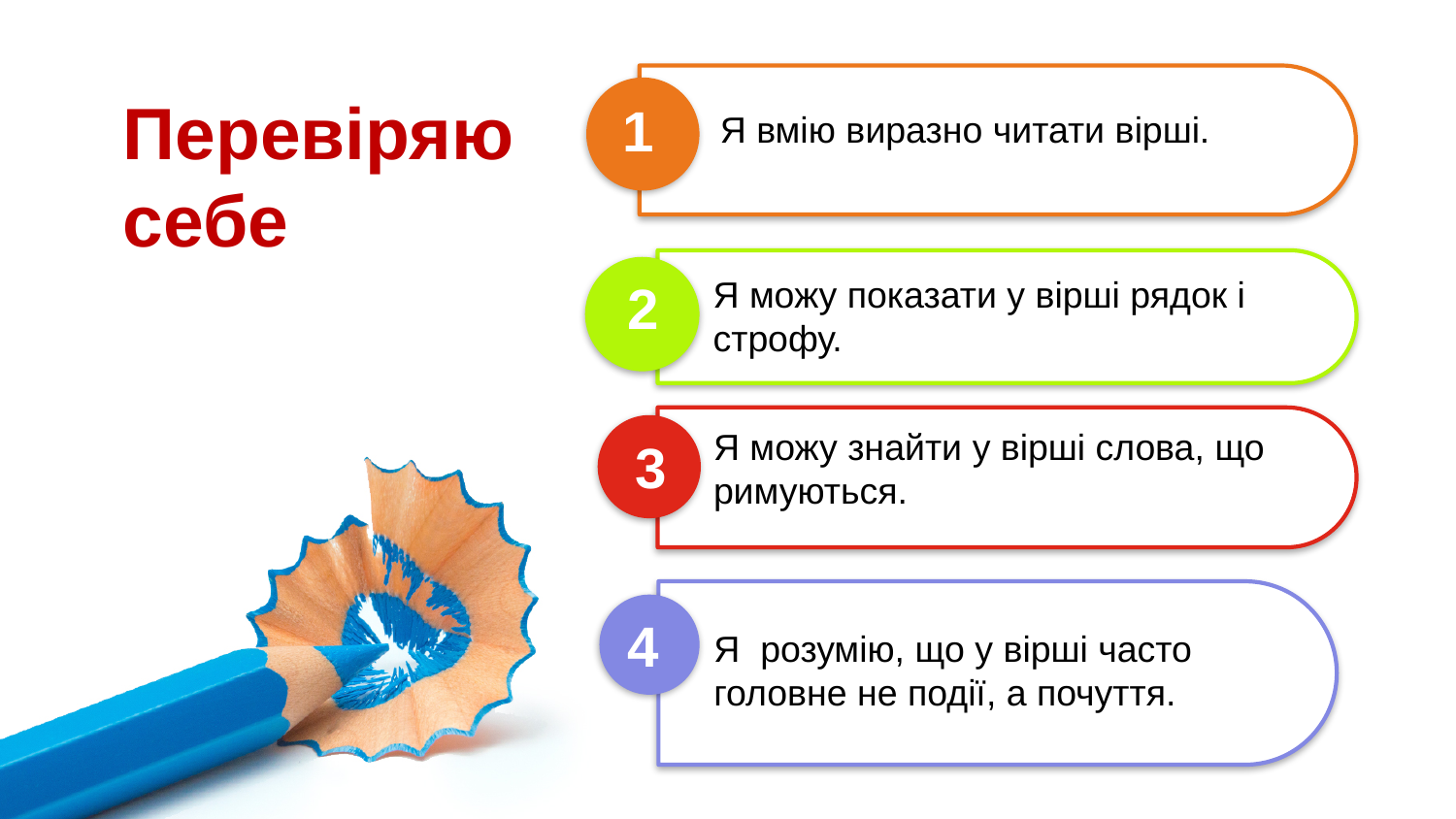

Перевіряю себе

1
Я вмію виразно читати вірші.

Я можу показати у вірші рядок і
строфу.

2

Я можу знайти у вірші слова, що
римуються.
3

4
Я  розумію, що у вірші часто
головне не події, а почуття.